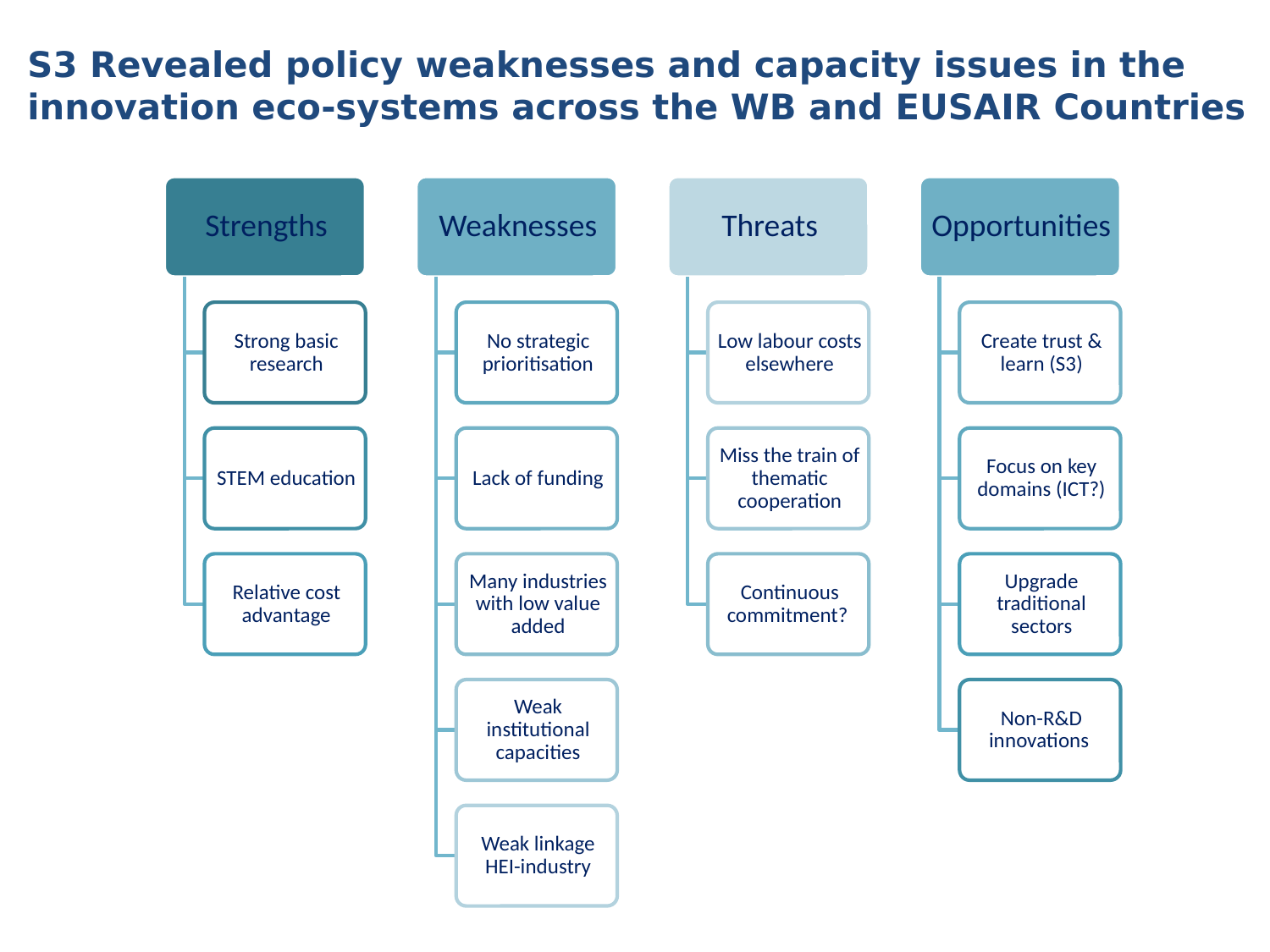

S3 Revealed policy weaknesses and capacity issues in the innovation eco-systems across the WB and EUSAIR Countries
Strengths
Strong basic research
STEM education
Relative cost advantage
Weaknesses
No strategic prioritisation
Lack of funding
Many industries with low value added
Weak institutional capacities
Weak linkage HEI-industry
Threats
Low labour costs elsewhere
Miss the train of thematic cooperation
Continuous commitment?
Opportunities
Create trust & learn (S3)
Focus on key domains (ICT?)
Upgrade traditional sectors
Non-R&D innovations